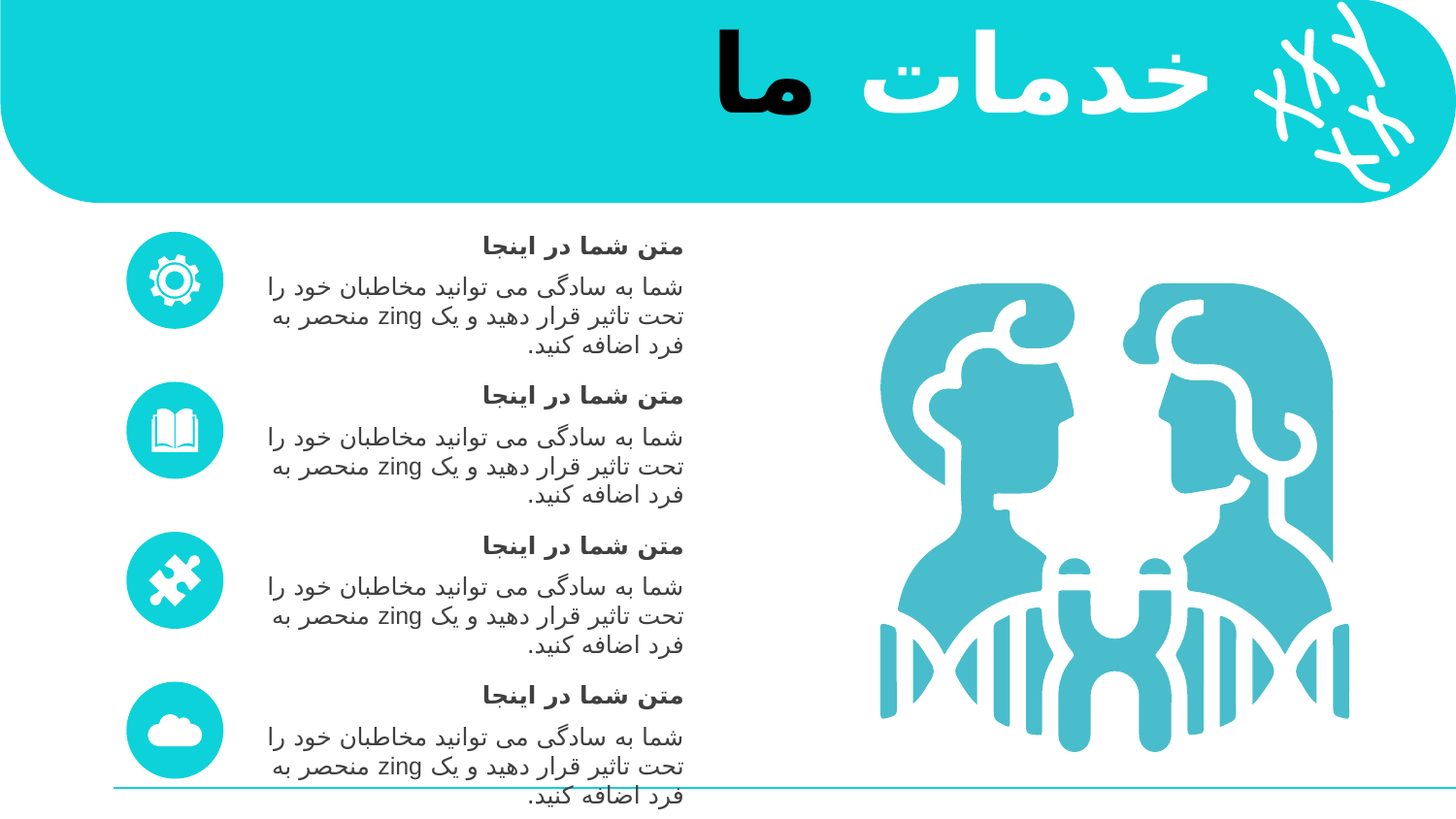

# خدمات ما
متن شما در اینجا
شما به سادگی می توانید مخاطبان خود را تحت تاثیر قرار دهید و یک zing منحصر به فرد اضافه کنید.

متن شما در اینجا
شما به سادگی می توانید مخاطبان خود را تحت تاثیر قرار دهید و یک zing منحصر به فرد اضافه کنید.

متن شما در اینجا
شما به سادگی می توانید مخاطبان خود را تحت تاثیر قرار دهید و یک zing منحصر به فرد اضافه کنید.

متن شما در اینجا
شما به سادگی می توانید مخاطبان خود را تحت تاثیر قرار دهید و یک zing منحصر به فرد اضافه کنید.